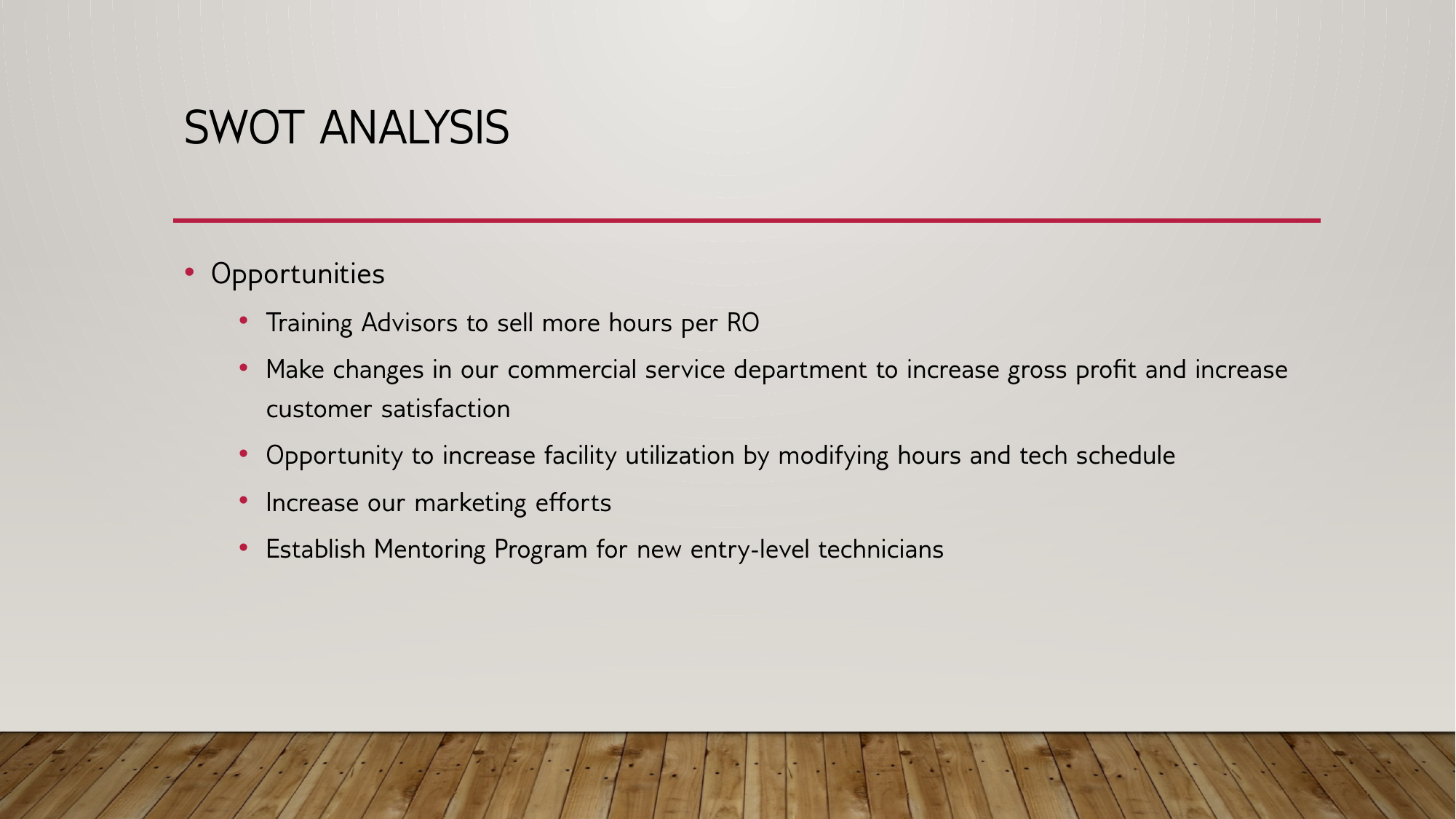

# SWOT Analysis
Opportunities
Training Advisors to sell more hours per RO
Make changes in our commercial service department to increase gross profit and increase customer satisfaction
Opportunity to increase facility utilization by modifying hours and tech schedule
Increase our marketing efforts
Establish Mentoring Program for new entry-level technicians